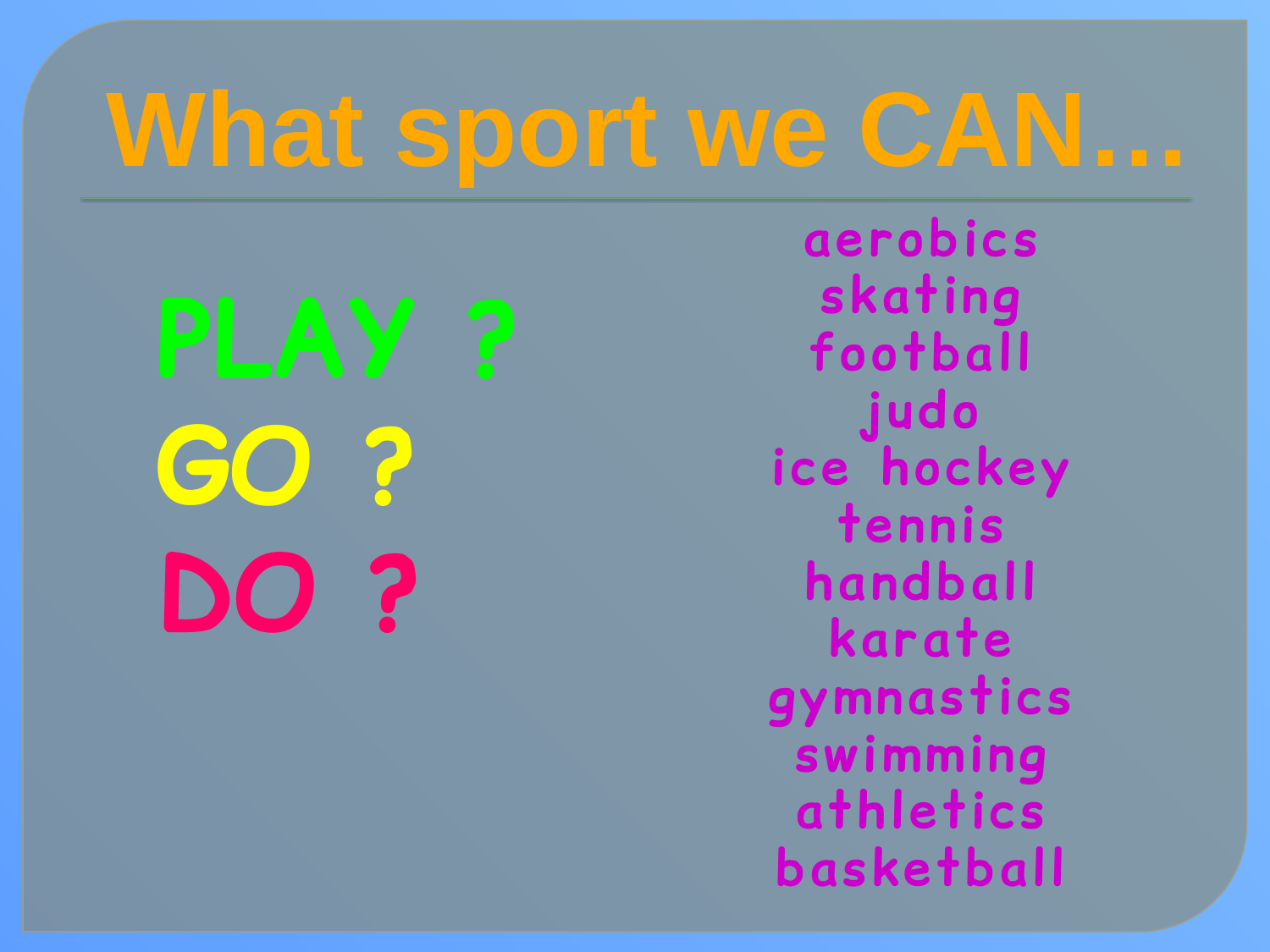

# What sport we CAN…
aerobics
skating
football
judo
ice hockey
tennis
handball
karate
gymnastics
swimming
athletics
basketball

  PLAY ?
  GO ?
  DO ?